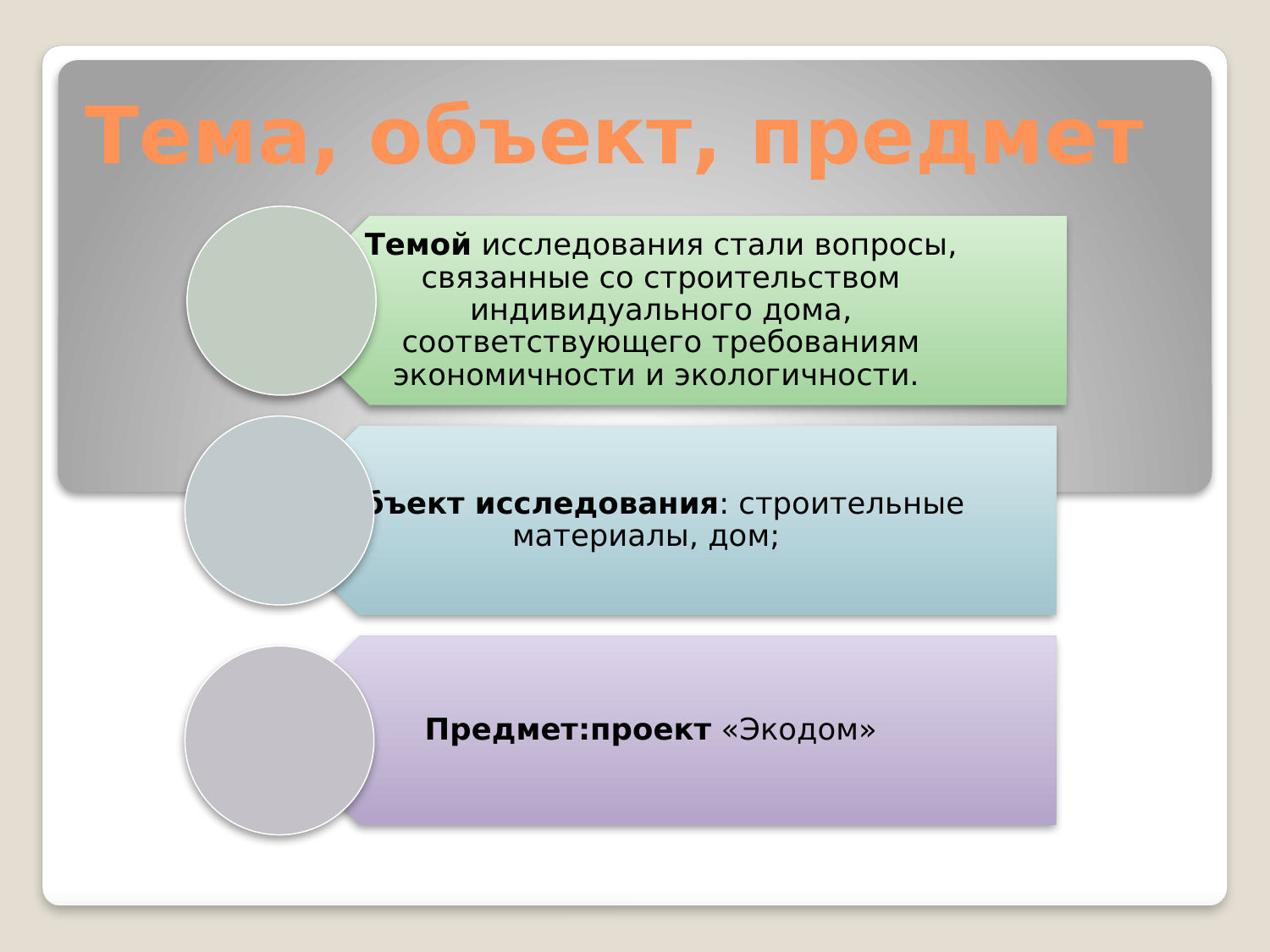

# Тема, объект, предмет
Темой исследования стали вопросы, связанные со строительством индивидуального дома, соответствующего требованиям экономичности и экологичности.
Объект исследования: строительные материалы, дом;
Предмет:проект «Экодом»